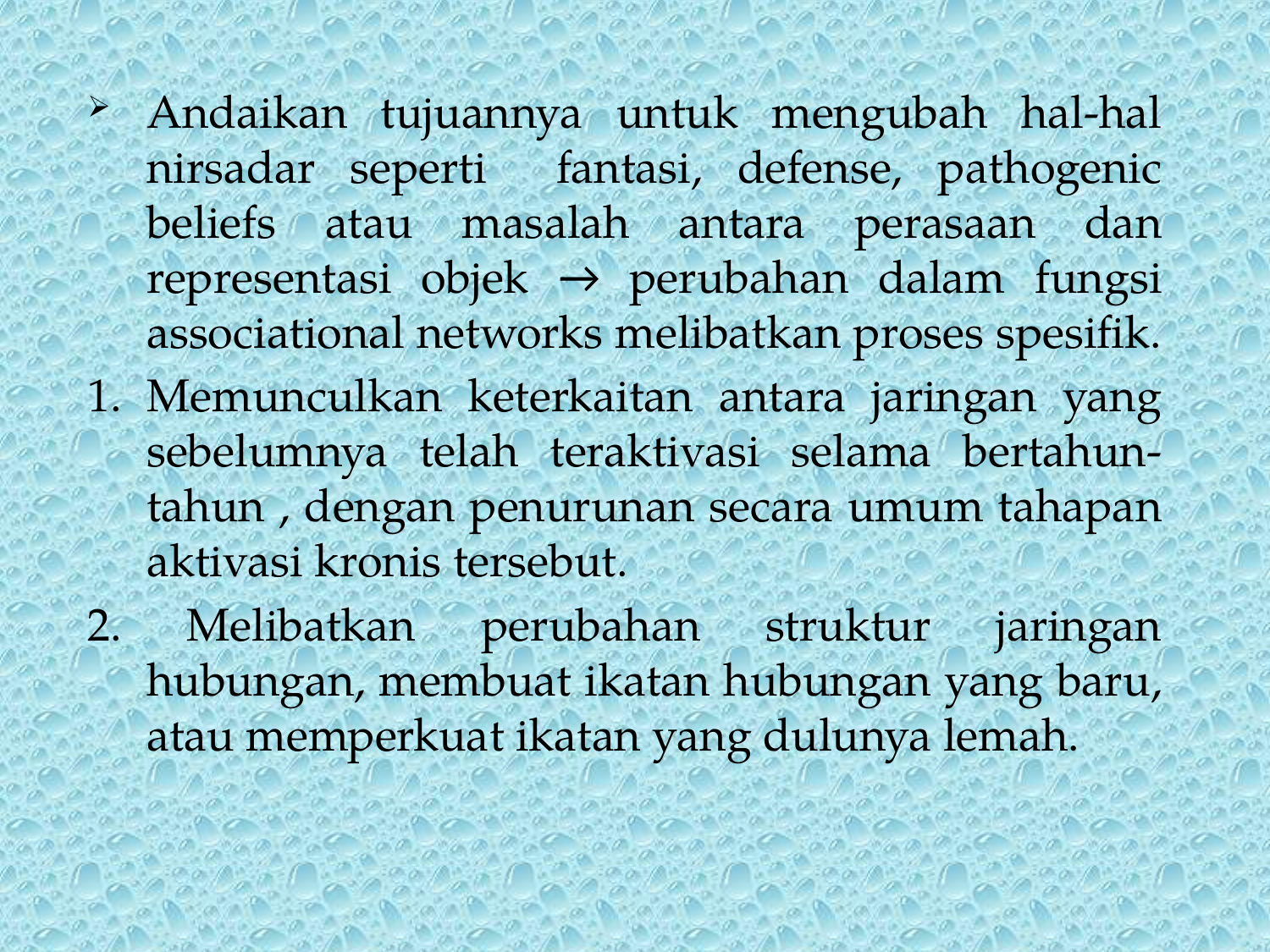

Andaikan tujuannya untuk mengubah hal-hal nirsadar seperti  fantasi, defense, pathogenic beliefs atau masalah antara perasaan dan representasi objek → perubahan dalam fungsi associational networks melibatkan proses spesifik.
1. Memunculkan keterkaitan antara jaringan yang sebelumnya telah teraktivasi selama bertahun-tahun , dengan penurunan secara umum tahapan aktivasi kronis tersebut.
2. Melibatkan perubahan struktur jaringan hubungan, membuat ikatan hubungan yang baru, atau memperkuat ikatan yang dulunya lemah.